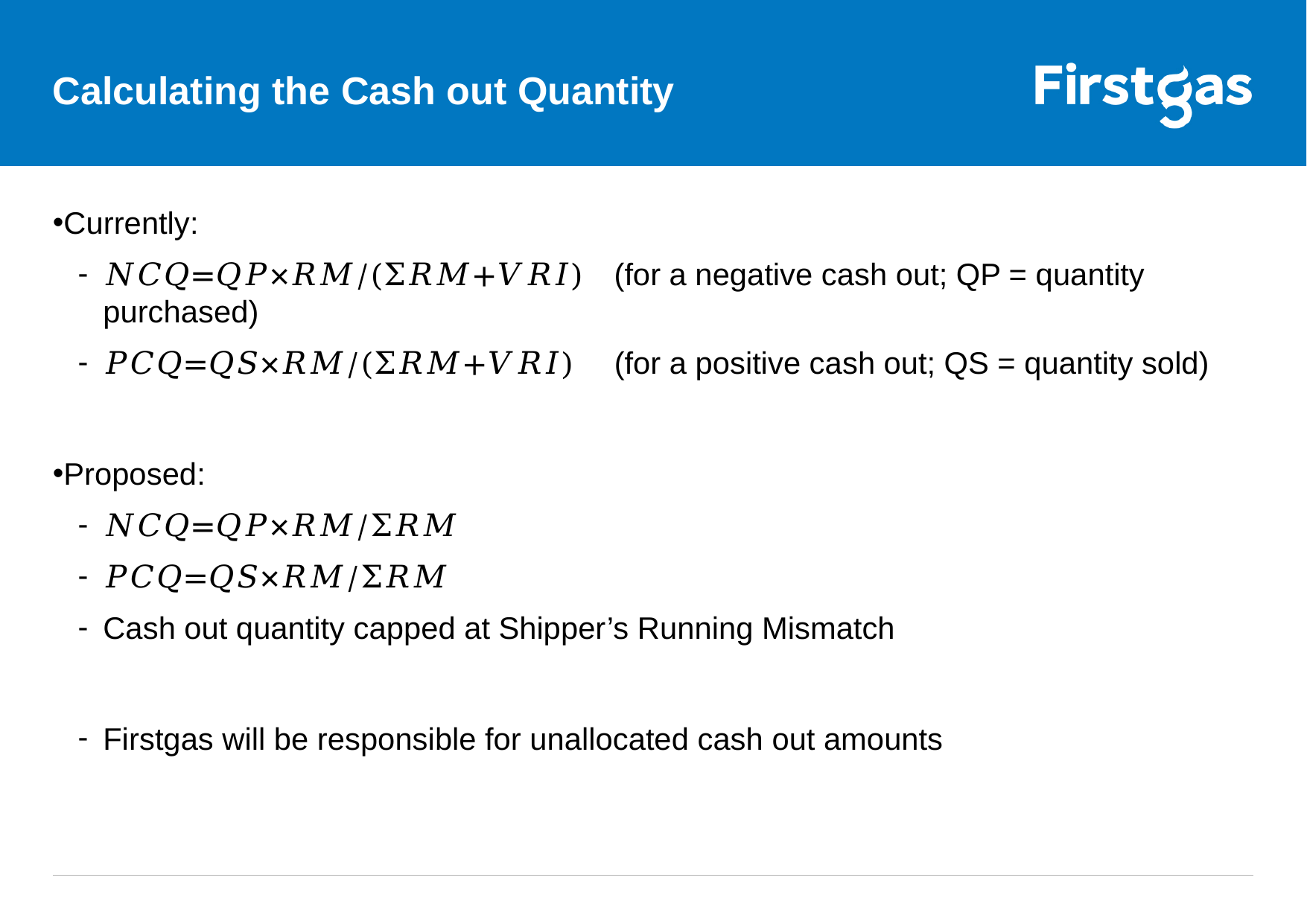

# Calculating the Cash out Quantity
Currently:
𝑁𝐶𝑄=𝑄𝑃×𝑅𝑀/(Σ𝑅𝑀+𝑉𝑅𝐼)   (for a negative cash out; QP = quantity purchased)
𝑃𝐶𝑄=𝑄𝑆×𝑅𝑀/(Σ𝑅𝑀+𝑉𝑅𝐼)    (for a positive cash out; QS = quantity sold)

Proposed:
𝑁𝐶𝑄=𝑄𝑃×𝑅𝑀/Σ𝑅𝑀
𝑃𝐶𝑄=𝑄𝑆×𝑅𝑀/Σ𝑅𝑀
Cash out quantity capped at Shipper’s Running Mismatch

Firstgas will be responsible for unallocated cash out amounts